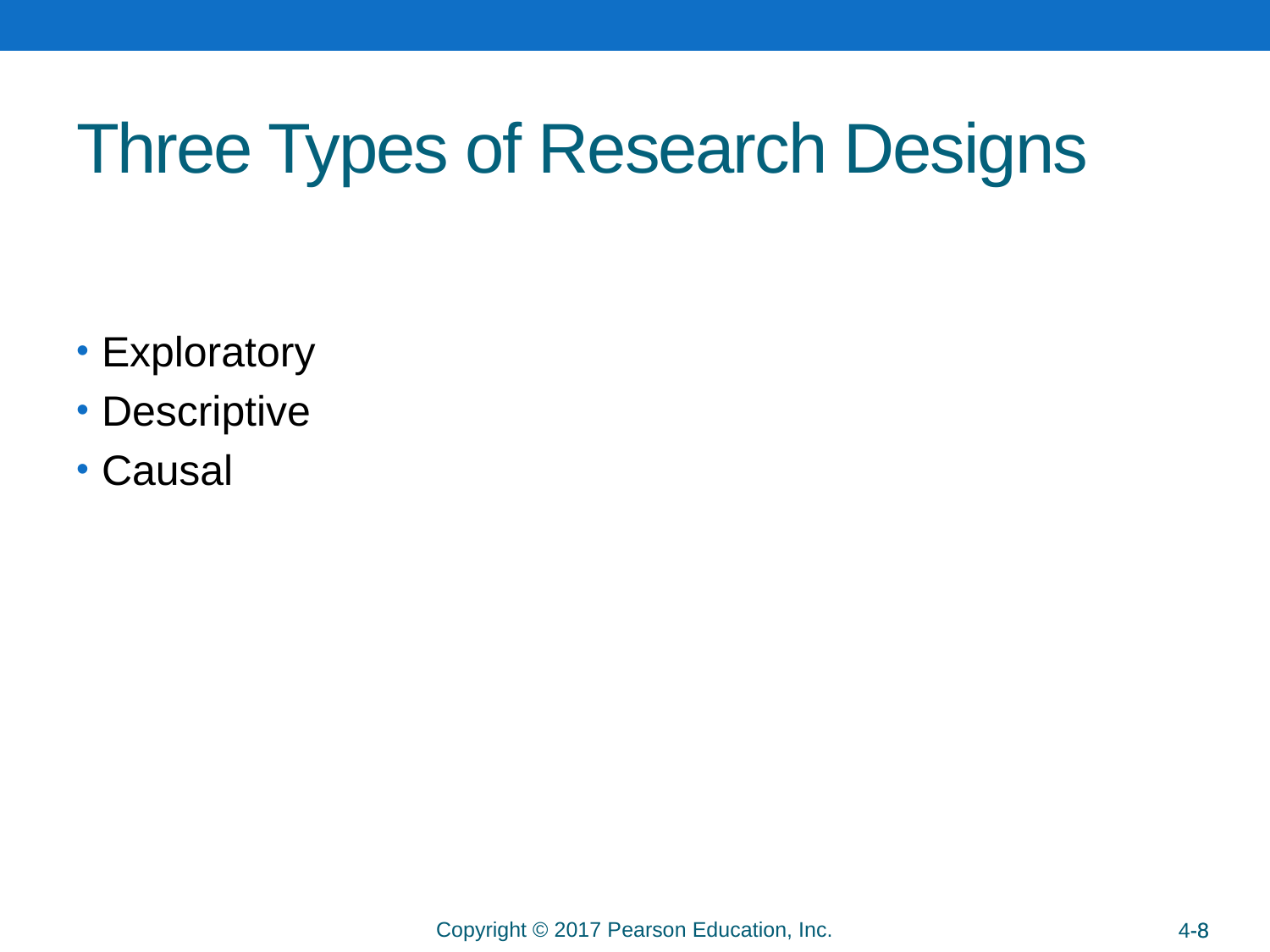

# Three Types of Research Designs
Exploratory
Descriptive
Causal